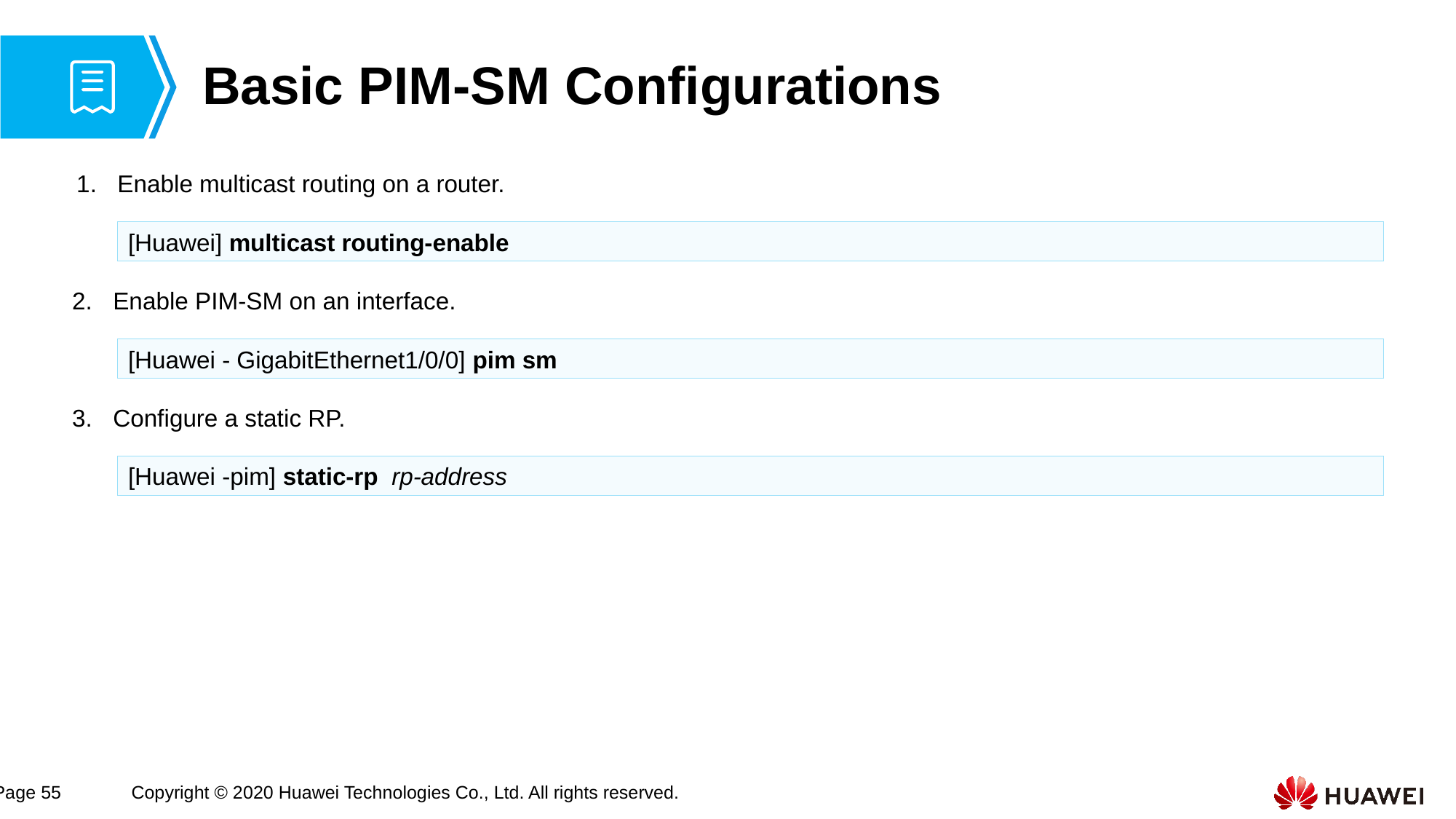

# Basic PIM-SM Configurations
Enable multicast routing on a router.
[Huawei] multicast routing-enable
Enable PIM-SM on an interface.
[Huawei - GigabitEthernet1/0/0] pim sm
Configure a static RP.
[Huawei -pim] static-rp  rp-address